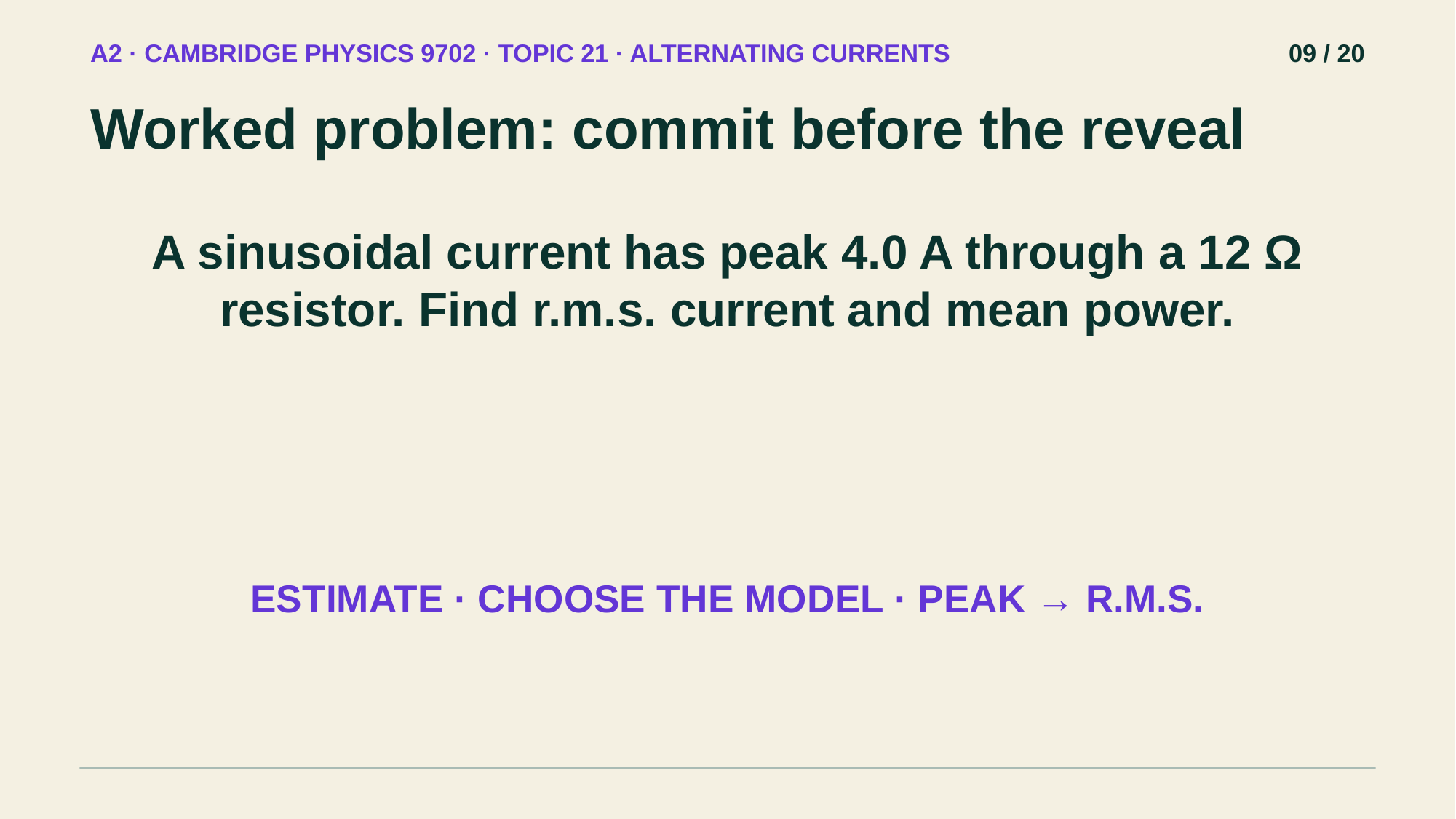

A2 · CAMBRIDGE PHYSICS 9702 · TOPIC 21 · ALTERNATING CURRENTS
09 / 20
Worked problem: commit before the reveal
A sinusoidal current has peak 4.0 A through a 12 Ω resistor. Find r.m.s. current and mean power.
ESTIMATE · CHOOSE THE MODEL · PEAK → R.M.S.